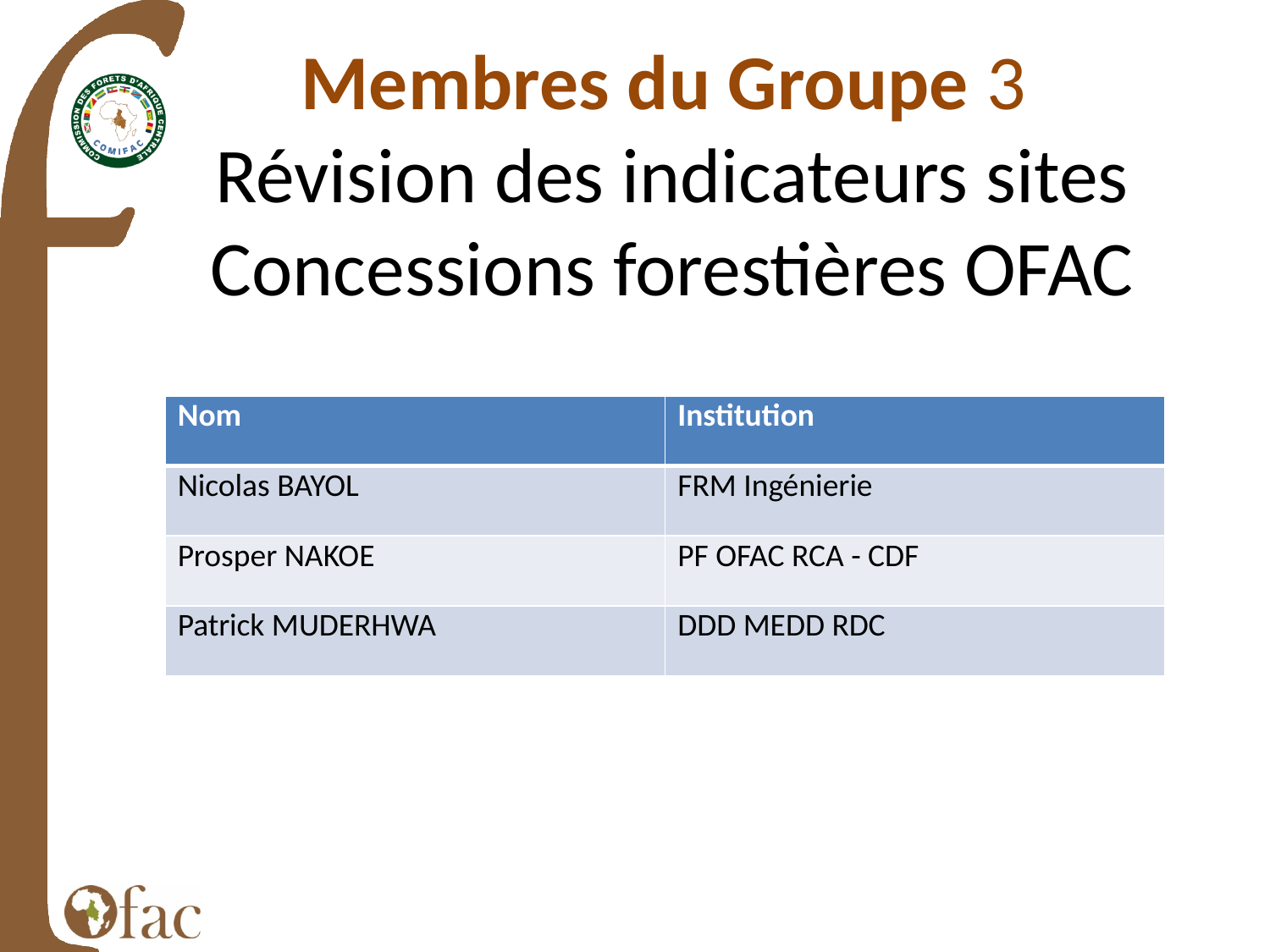

Membres du Groupe 3
Révision des indicateurs sites Concessions forestières OFAC
| Nom | Institution |
| --- | --- |
| Nicolas BAYOL | FRM Ingénierie |
| Prosper NAKOE | PF OFAC RCA - CDF |
| Patrick MUDERHWA | DDD MEDD RDC |